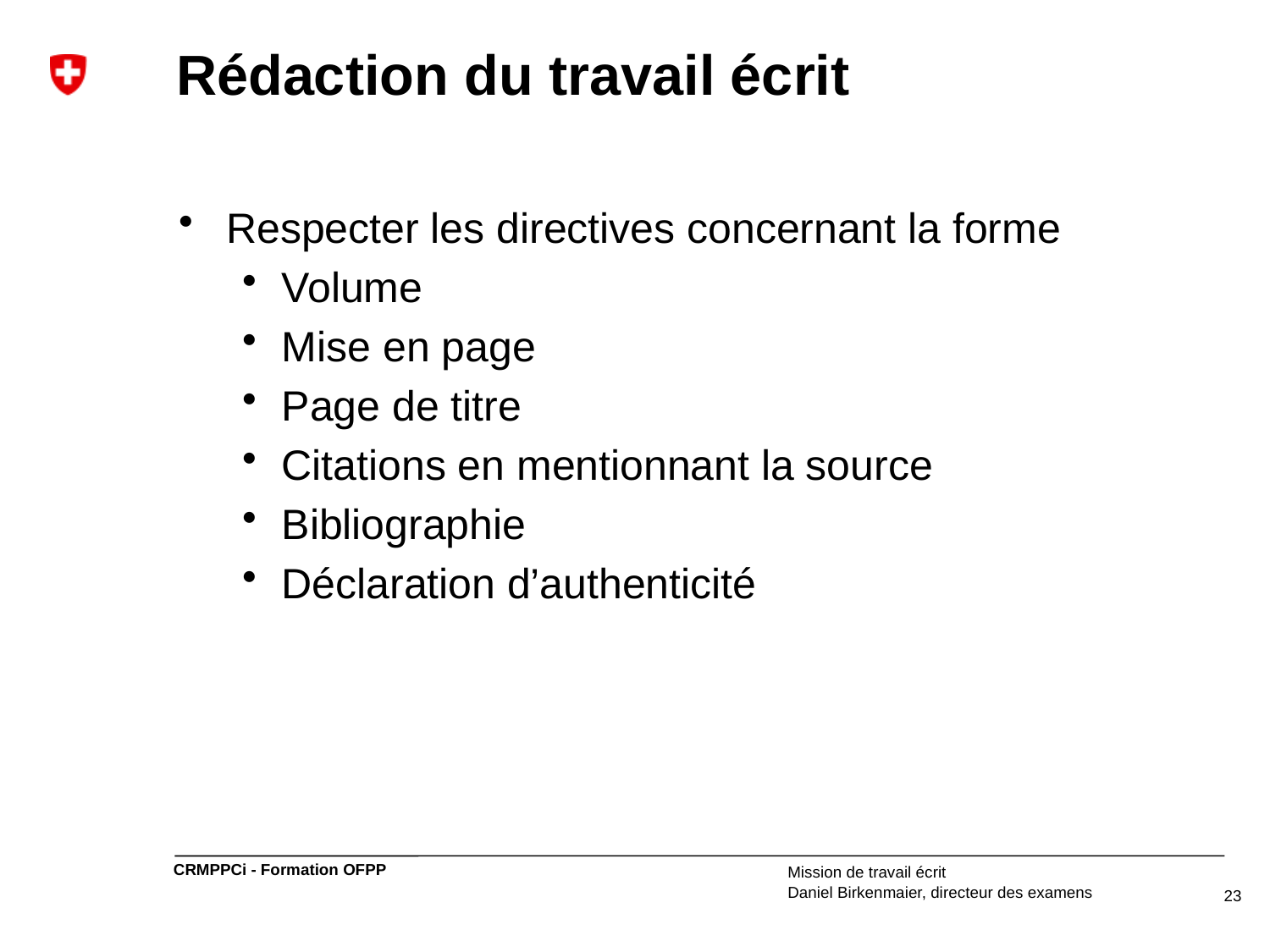

# Rédaction du travail écrit
Respecter les directives concernant la forme
Volume
Mise en page
Page de titre
Citations en mentionnant la source
Bibliographie
Déclaration d’authenticité

Mission de travail écrit
Daniel Birkenmaier, directeur des examens